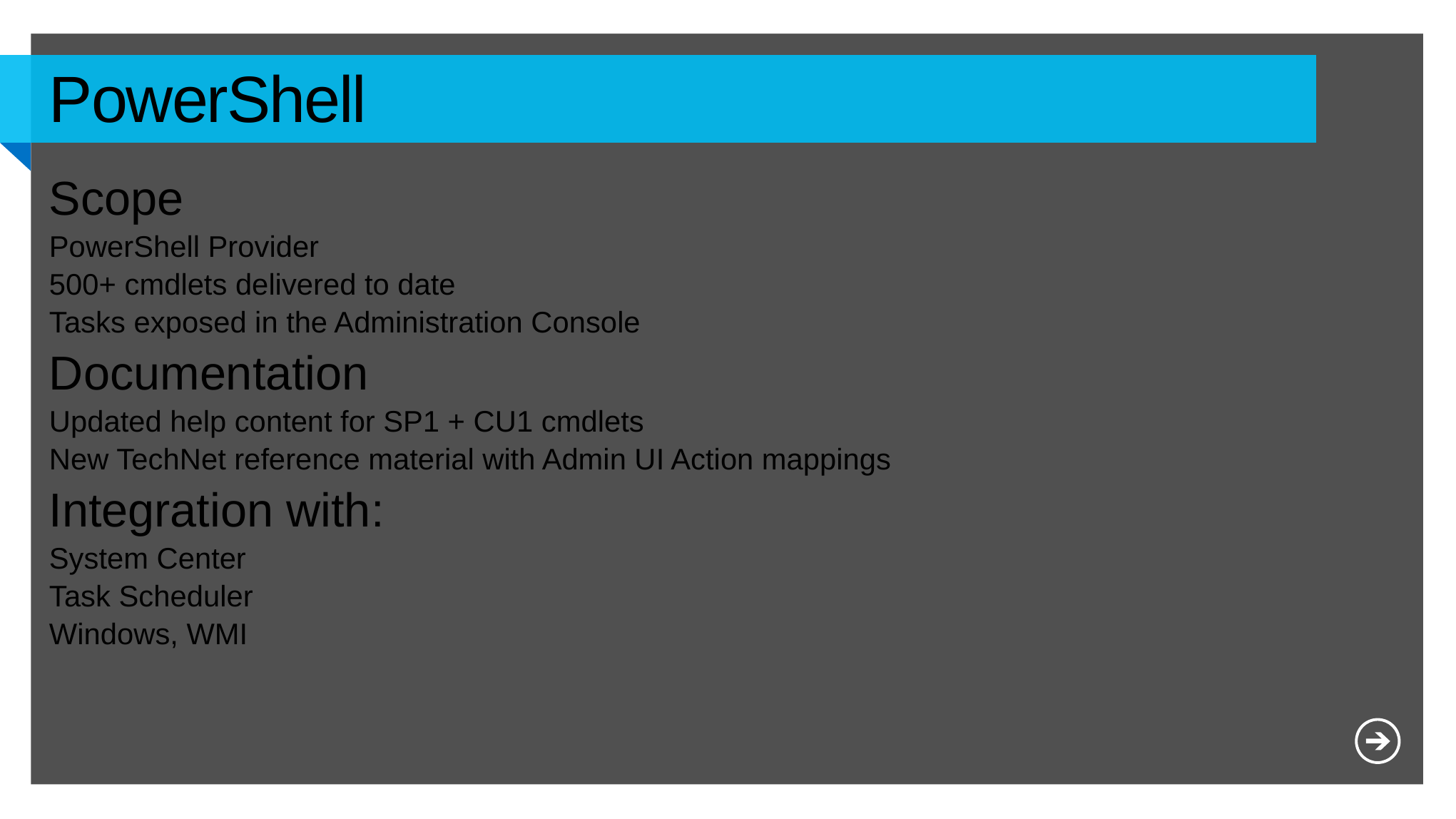

# PowerShell
Scope
PowerShell Provider
500+ cmdlets delivered to date
Tasks exposed in the Administration Console
Documentation
Updated help content for SP1 + CU1 cmdlets
New TechNet reference material with Admin UI Action mappings
Integration with:
System Center
Task Scheduler
Windows, WMI